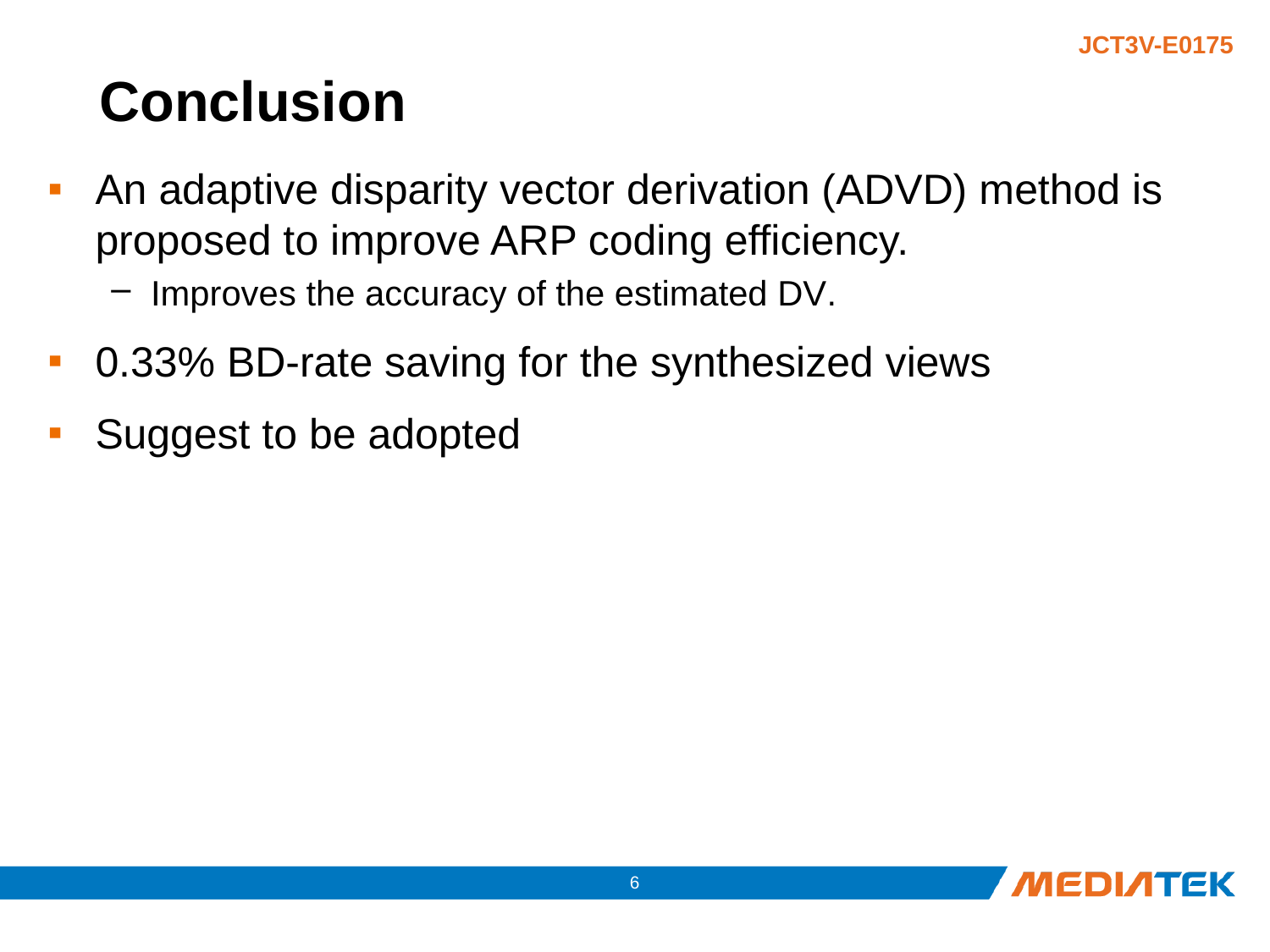

# Conclusion
An adaptive disparity vector derivation (ADVD) method is proposed to improve ARP coding efficiency.
Improves the accuracy of the estimated DV.
0.33% BD-rate saving for the synthesized views
Suggest to be adopted

6